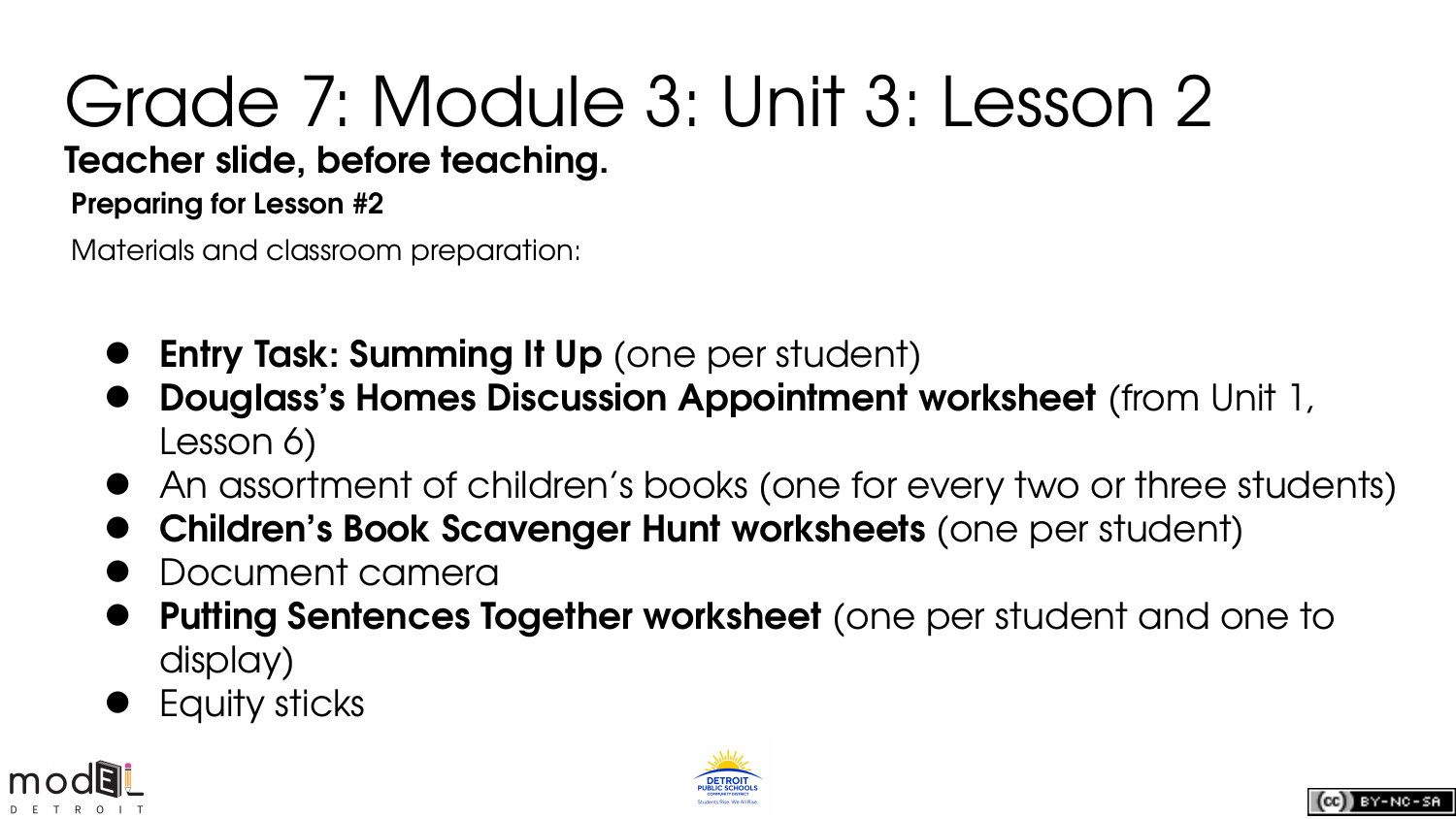

Grade 7: Module 3: Unit 3: Lesson 2
Teacher slide, before teaching.
Preparing for Lesson #2
Materials and classroom preparation:

Entry Task: Summing It Up (one per student)
Douglass’s Homes Discussion Appointment worksheet (from Unit 1, Lesson 6)
An assortment of children’s books (one for every two or three students)
Children’s Book Scavenger Hunt worksheets (one per student)
Document camera
Putting Sentences Together worksheet (one per student and one to display)
Equity sticks